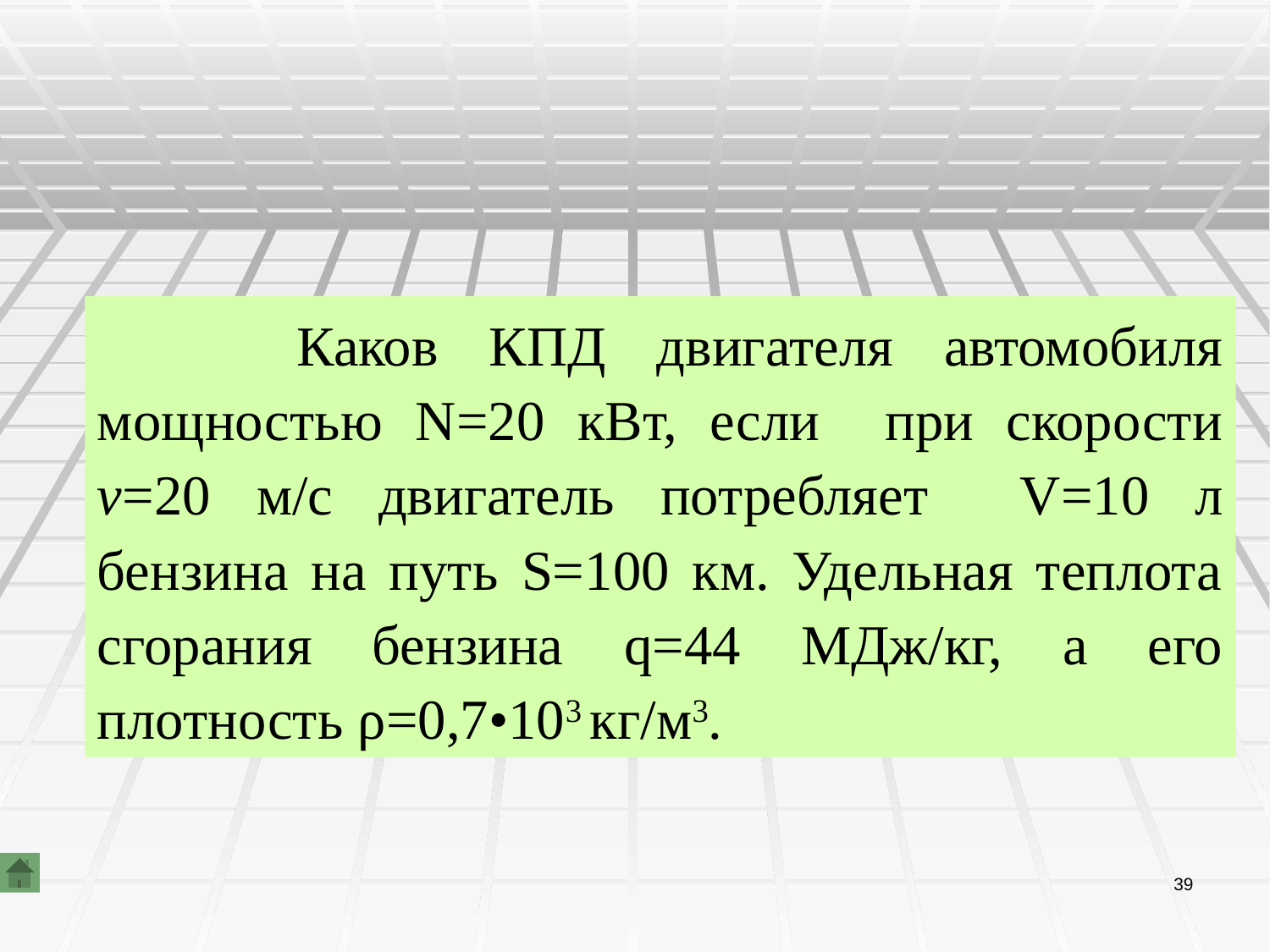

Каков КПД двигателя автомобиля мощностью N=20 кВт, если  при скорости v=20 м/с двигатель потребляет  V=10 л бензина на путь S=100 км. Удельная теплота сгорания бензина q=44 МДж/кг, а его плотность ρ=0,7•103 кг/м3.
Задача

39